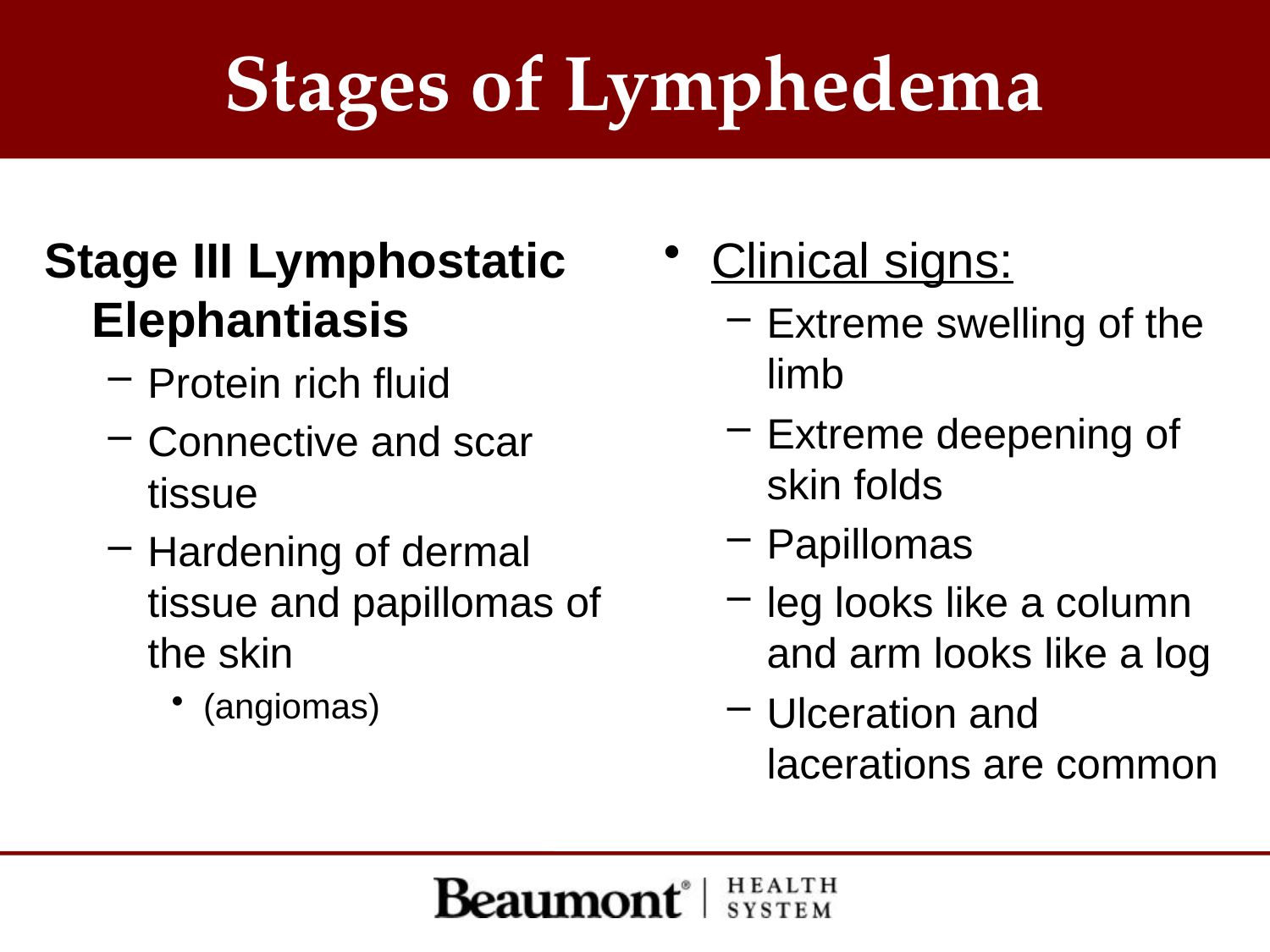

# Stages of Lymphedema
Stage III Lymphostatic Elephantiasis
Protein rich fluid
Connective and scar tissue
Hardening of dermal tissue and papillomas of the skin
(angiomas)
Clinical signs:
Extreme swelling of the limb
Extreme deepening of skin folds
Papillomas
leg looks like a column and arm looks like a log
Ulceration and lacerations are common